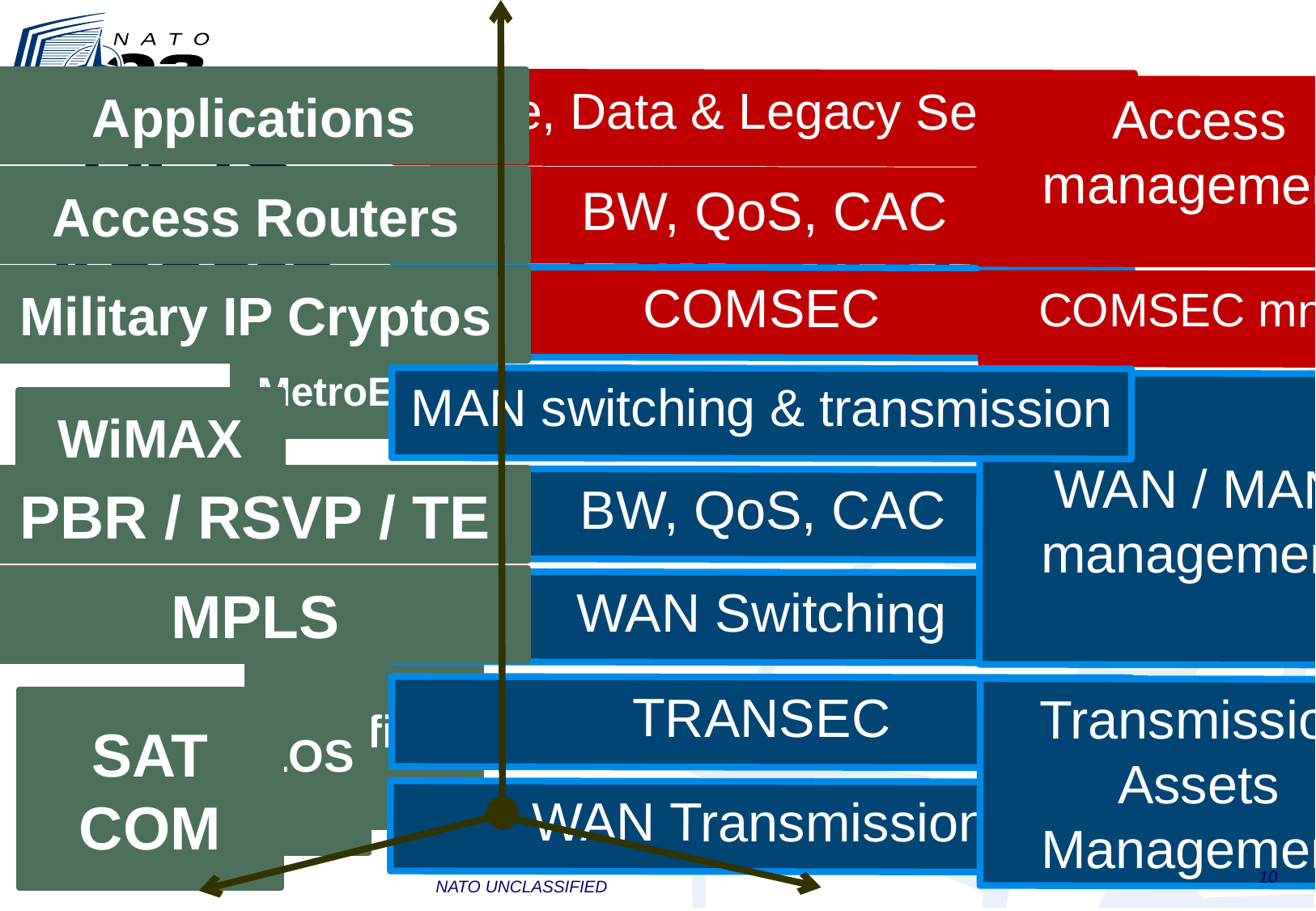

DCIS
Functions
Applications
Voice, Data & Legacy Services
Access
management
Access Routers
DCIS
Assets
BW, QoS, CAC
COMSEC
Military IP Cryptos
COMSEC mng.
MetroEther
MAN switching & transmission
WAN / MAN
management
WiMAX
PBR / RSVP / TE
BW, QoS, CAC
MPLS
WAN Switching
fibre
LOS
TRANSEC
Transmission Assets Management
SAT
COM
WAN Transmission
10
NATO UNCLASSIFIED